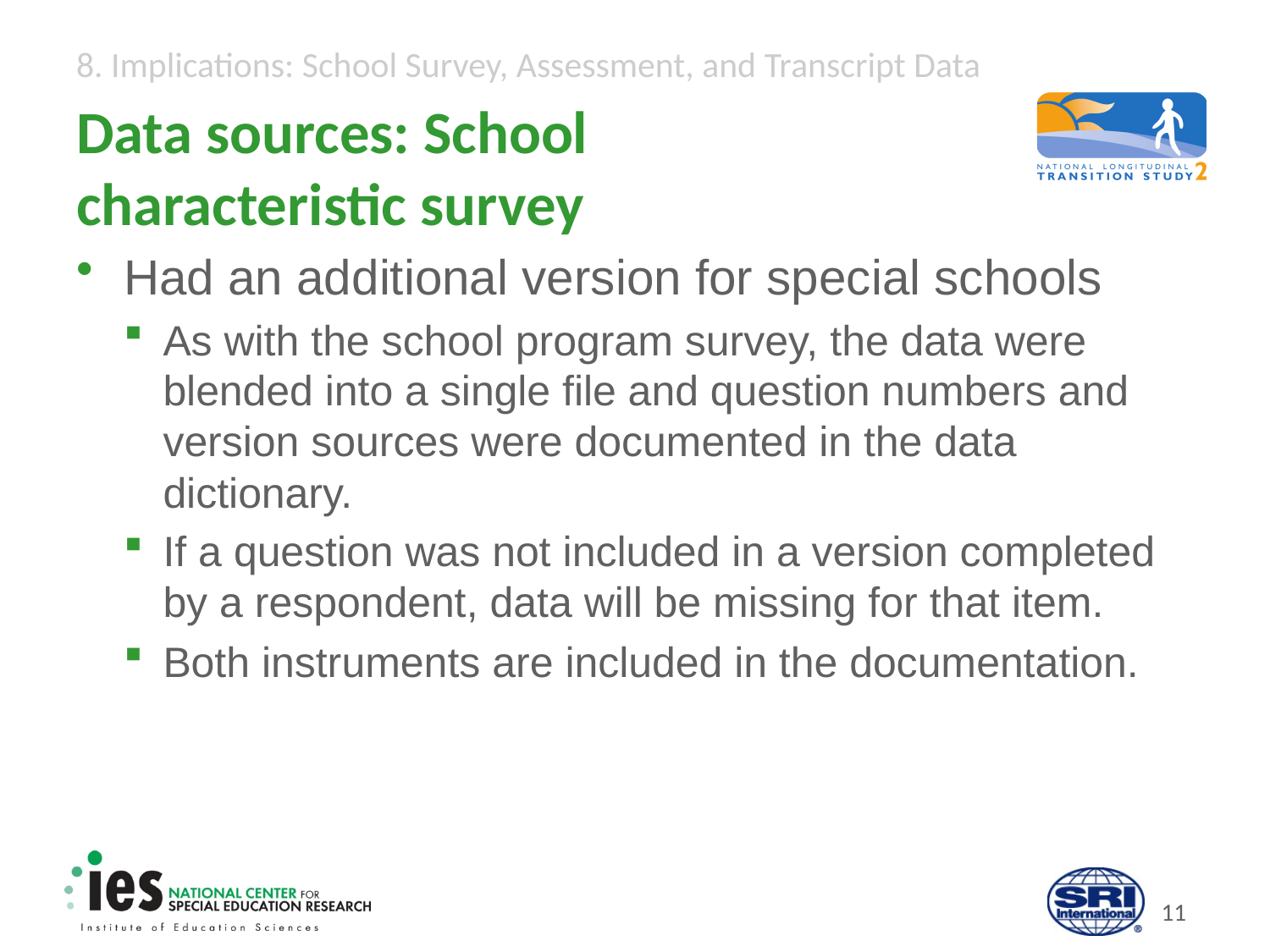

# Data sources: School characteristic survey
Had an additional version for special schools
As with the school program survey, the data were blended into a single file and question numbers and version sources were documented in the data dictionary.
If a question was not included in a version completed by a respondent, data will be missing for that item.
Both instruments are included in the documentation.
11